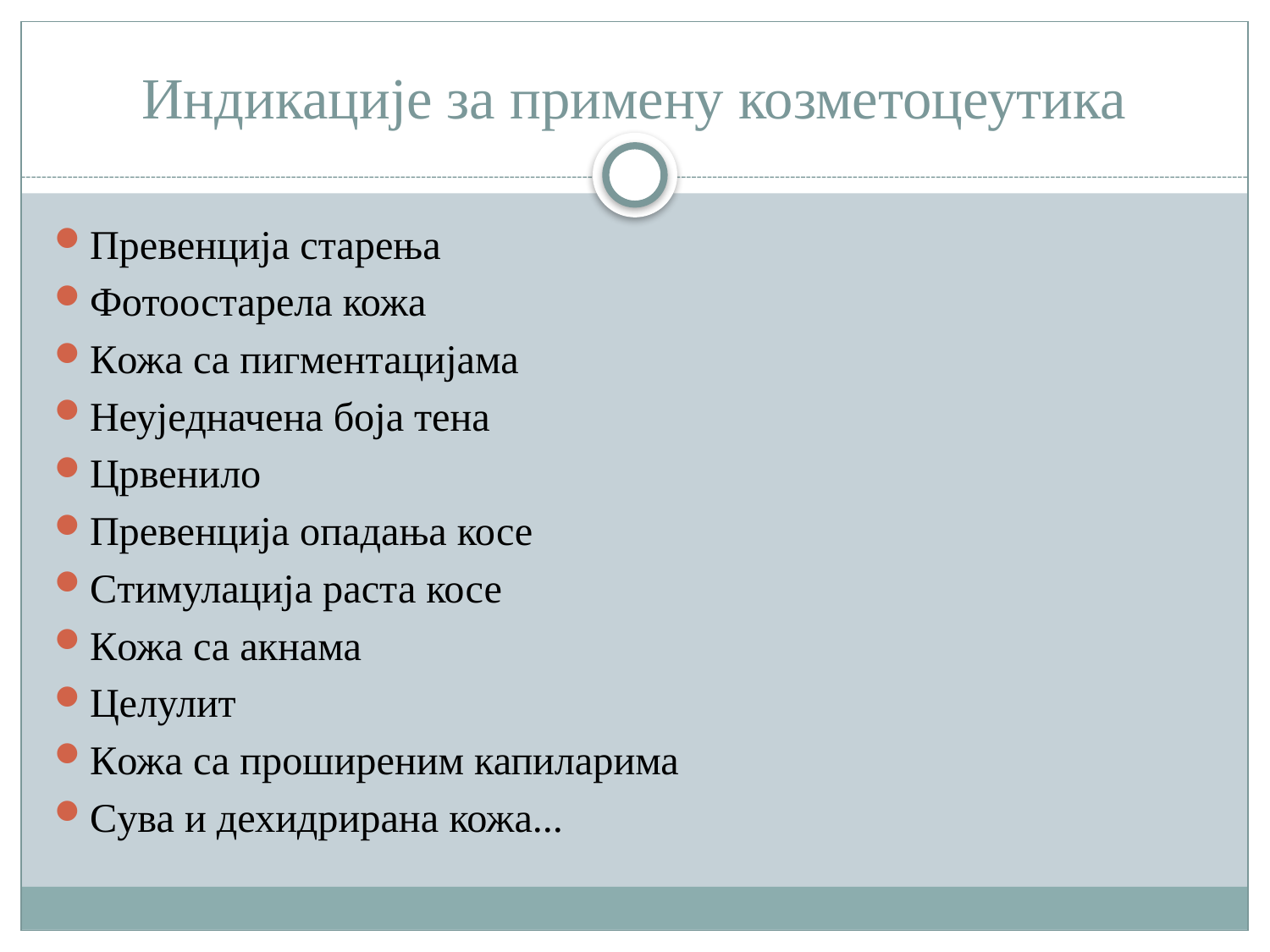

# Индикације за примену козметоцеутика
Превенција старења
Фотоостарела кожа
Кожа са пигментацијама
Неуједначена боја тена
Црвенило
Превенција опадања косе
Стимулација раста косе
Кожа са акнама
Целулит
Кожа са проширеним капиларима
Сува и дехидрирана кожа...